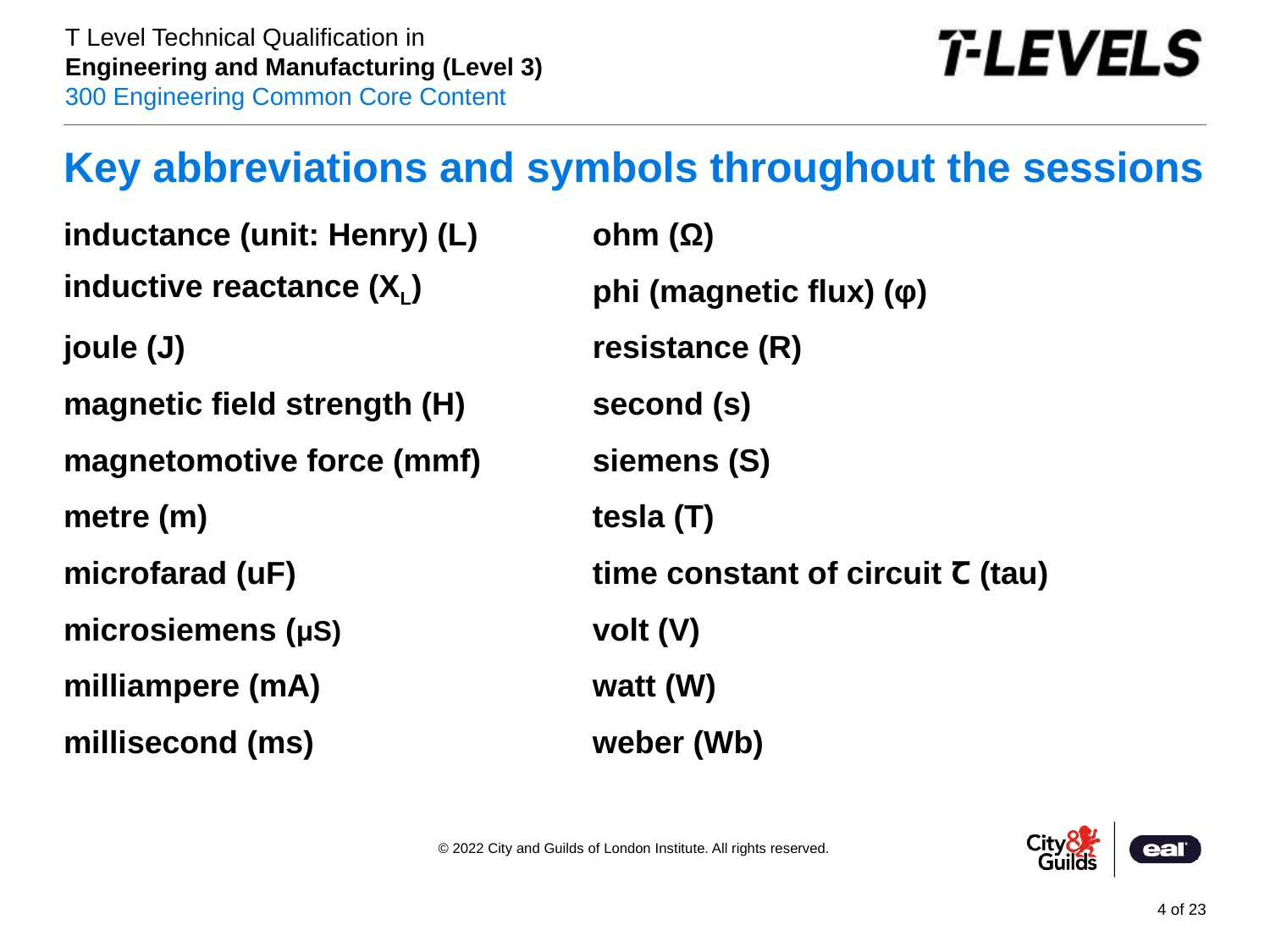

# Key abbreviations and symbols throughout the sessions
inductance (unit: Henry) (L)
inductive reactance (XL)
joule (J)
magnetic field strength (H)
magnetomotive force (mmf)
metre (m)
microfarad (uF)
microsiemens (μS)
milliampere (mA)
millisecond (ms)

ohm (Ω)
phi (magnetic flux) (φ)
resistance (R)
second (s)
siemens (S)
tesla (T)
time constant of circuit Ꞇ (tau)
volt (V)
watt (W)
weber (Wb)